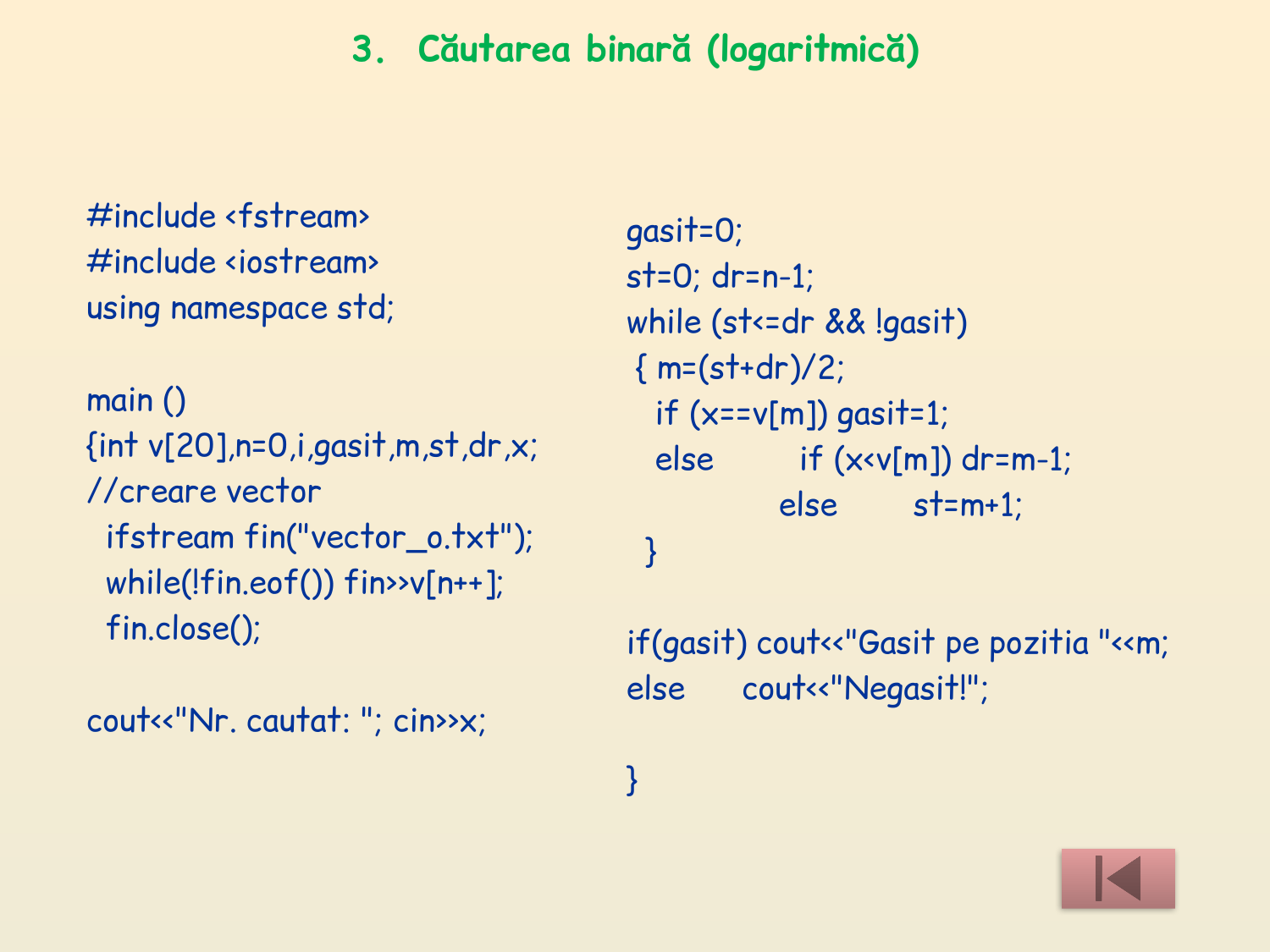

# 3.  Căutarea binară (logaritmică)
#include <fstream>
#include <iostream>
using namespace std;

main ()
{int v[20],n=0,i,gasit,m,st,dr,x;
//creare vector
  ifstream fin("vector_o.txt");
  while(!fin.eof()) fin>>v[n++];
  fin.close();

cout<<"Nr. cautat: "; cin>>x;

gasit=0;
st=0; dr=n-1;
while (st<=dr && !gasit)
 { m=(st+dr)/2;
   if (x==v[m]) gasit=1;
   else         if (x<v[m]) dr=m-1;
                else        st=m+1;
  }

if(gasit) cout<<"Gasit pe pozitia "<<m;
else      cout<<"Negasit!";

}